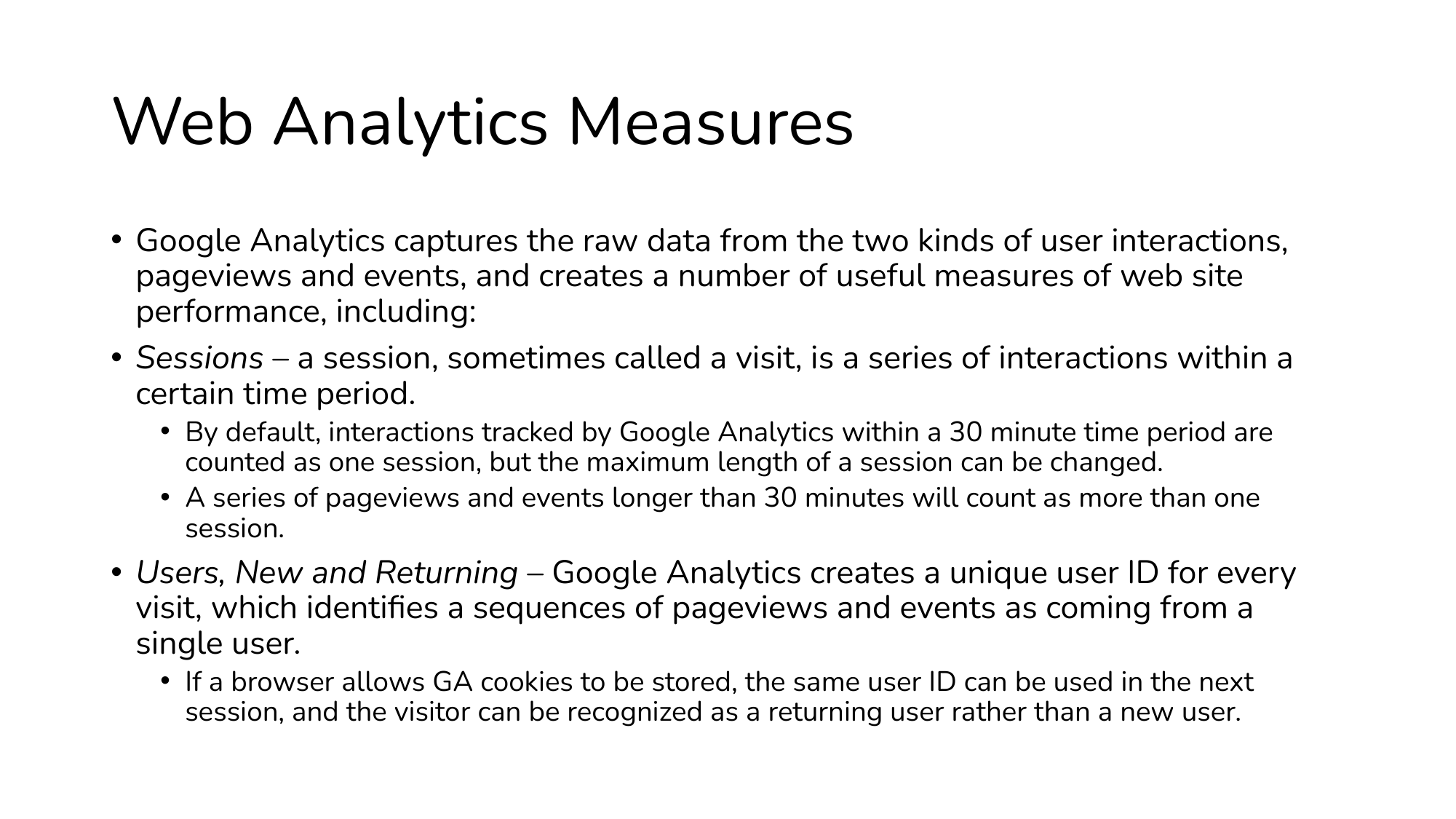

# Web Analytics Measures
Google Analytics captures the raw data from the two kinds of user interactions, pageviews and events, and creates a number of useful measures of web site performance, including:
Sessions – a session, sometimes called a visit, is a series of interactions within a certain time period.
By default, interactions tracked by Google Analytics within a 30 minute time period are counted as one session, but the maximum length of a session can be changed.
A series of pageviews and events longer than 30 minutes will count as more than one session.
Users, New and Returning – Google Analytics creates a unique user ID for every visit, which identifies a sequences of pageviews and events as coming from a single user.
If a browser allows GA cookies to be stored, the same user ID can be used in the next session, and the visitor can be recognized as a returning user rather than a new user.